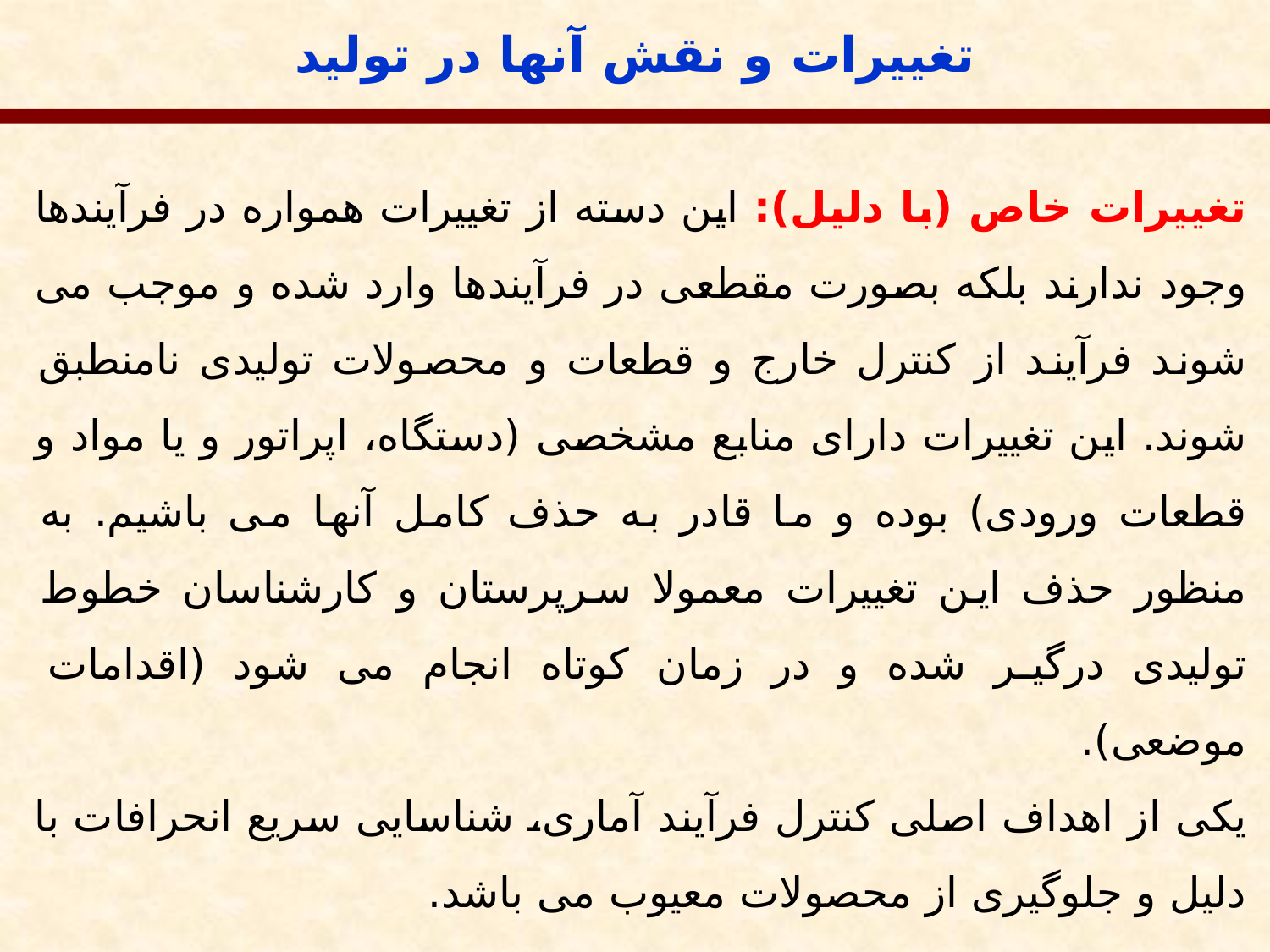

تغییرات و نقش آنها در تولید

تغییرات خاص (با دلیل): این دسته از تغییرات همواره در فرآیندها وجود ندارند بلکه بصورت مقطعی در فرآیندها وارد شده و موجب می شوند فرآیند از کنترل خارج و قطعات و محصولات تولیدی نامنطبق شوند. این تغییرات دارای منابع مشخصی (دستگاه، اپراتور و یا مواد و قطعات ورودی) بوده و ما قادر به حذف کامل آنها می باشیم. به منظور حذف این تغییرات معمولا سرپرستان و کارشناسان خطوط تولیدی درگیر شده و در زمان کوتاه انجام می شود (اقدامات موضعی).
یکی از اهداف اصلی کنترل فرآیند آماری، شناسایی سریع انحرافات با دلیل و جلوگیری از محصولات معیوب می باشد.